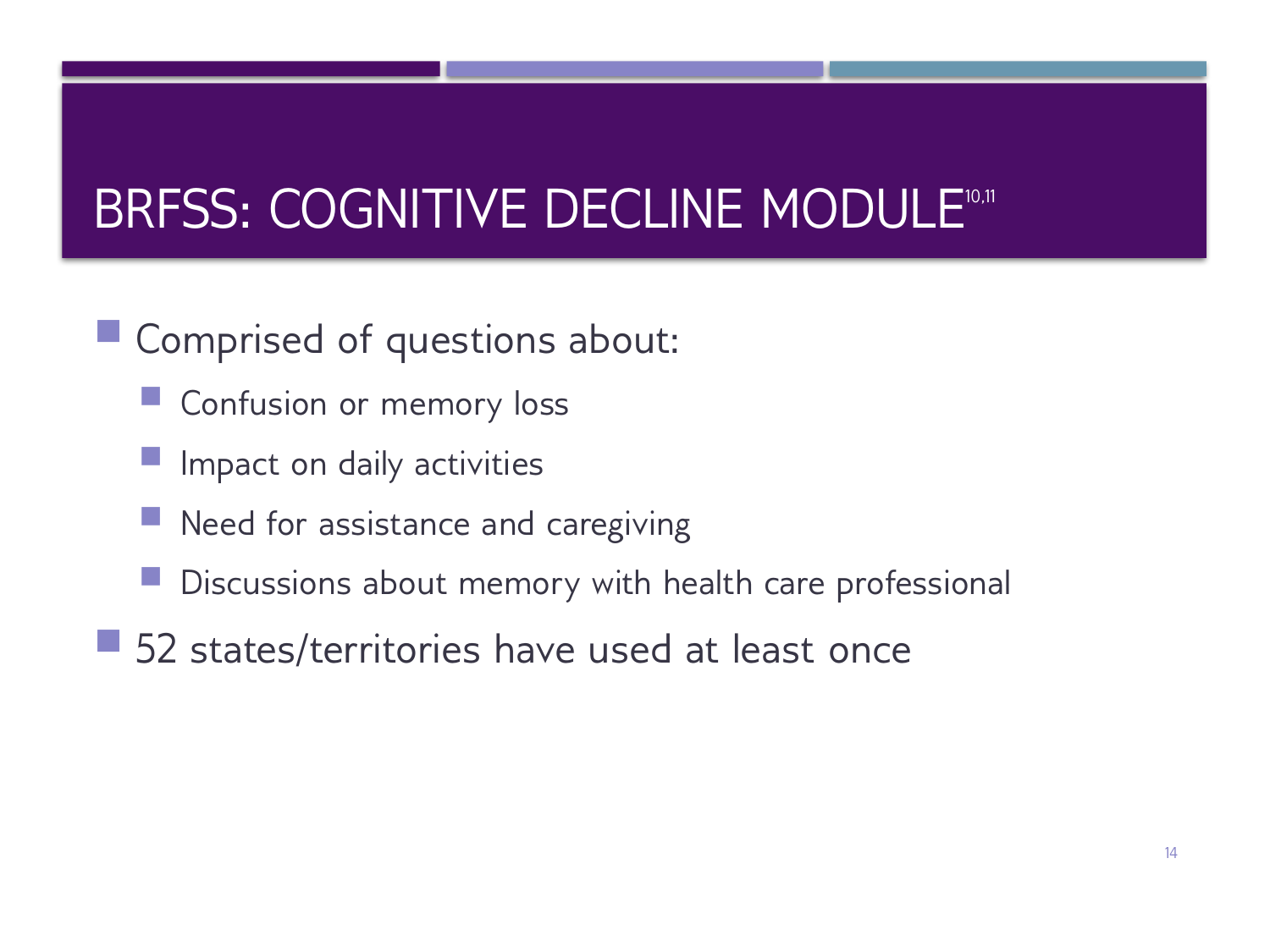

# BRFSS: Cognitive Decline Module10,11
Comprised of questions about:
Confusion or memory loss
Impact on daily activities
Need for assistance and caregiving
Discussions about memory with health care professional
52 states/territories have used at least once

14